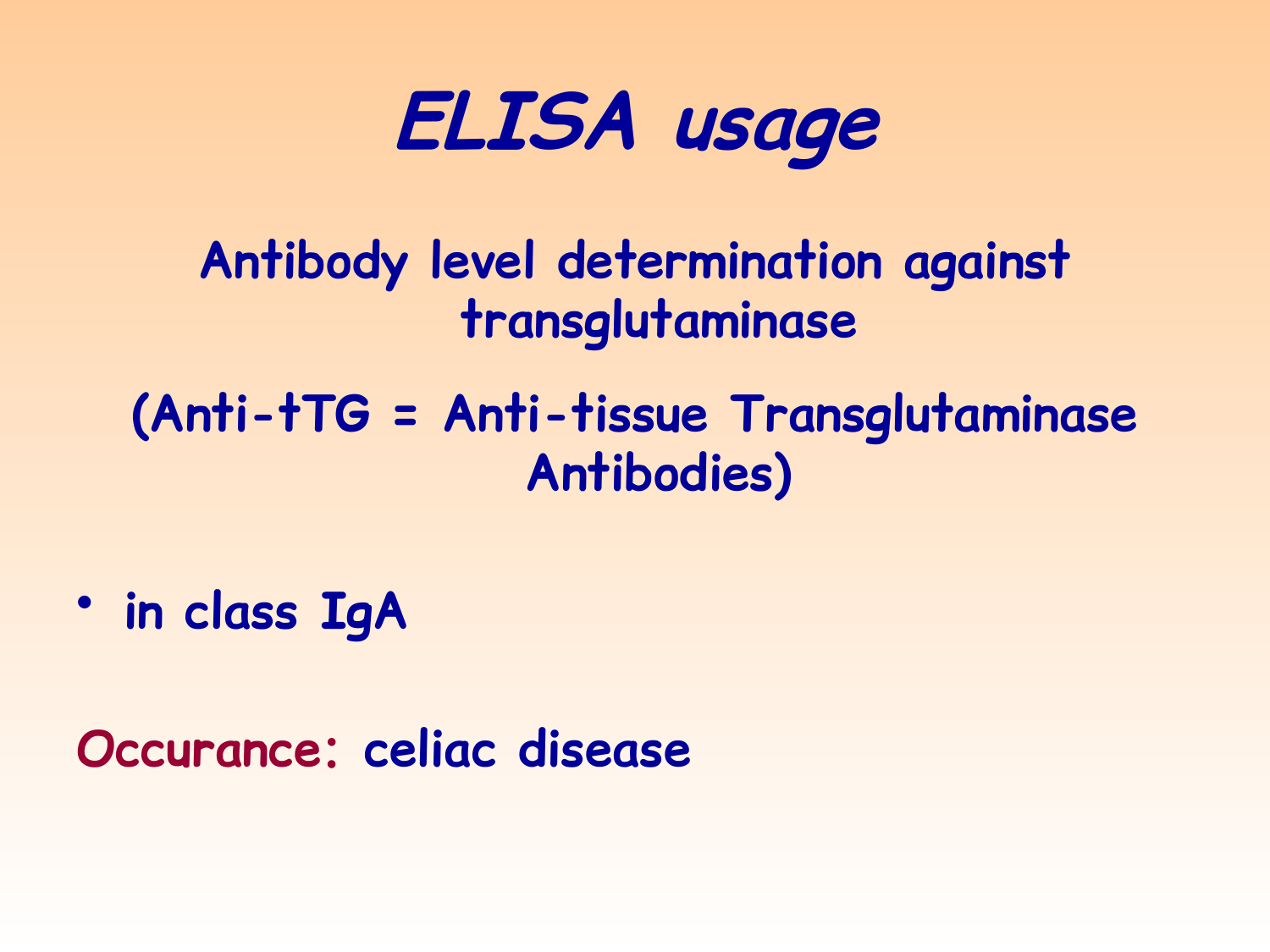

# ELISA usage
Antibody level determination against transglutaminase

(Anti-tTG = Anti-tissue Transglutaminase Antibodies)

in class IgA

Occurance: celiac disease